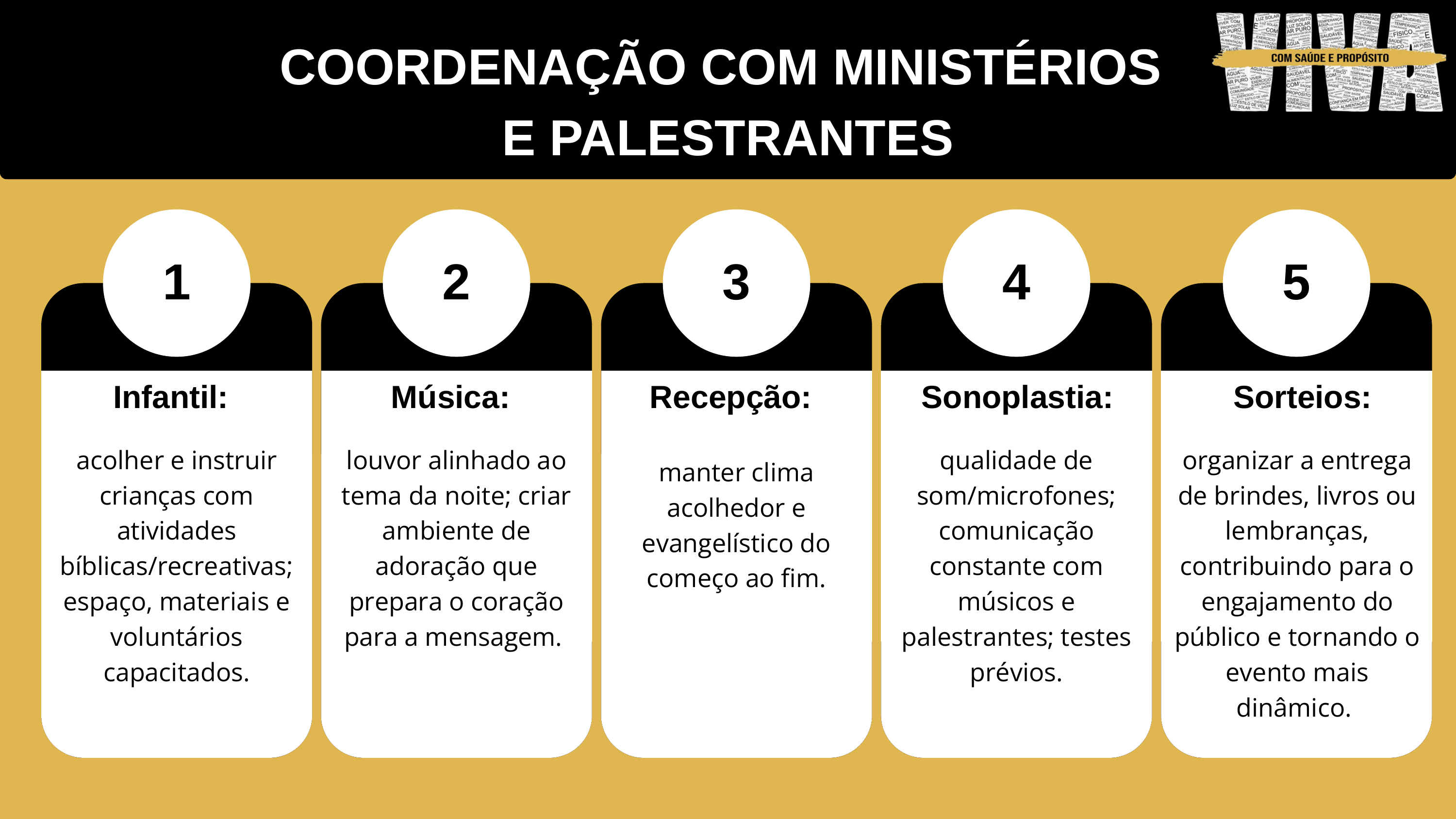

COORDENAÇÃO COM MINISTÉRIOS
E PALESTRANTES

1

2

3

4

5

Infantil:
Música:
Recepção:
Sonoplastia:
Sorteios:
acolher e instruir crianças com atividades bíblicas/recreativas; espaço, materiais e voluntários capacitados.
louvor alinhado ao tema da noite; criar ambiente de adoração que prepara o coração para a mensagem.
qualidade de som/microfones; comunicação constante com músicos e palestrantes; testes prévios.
organizar a entrega de brindes, livros ou lembranças, contribuindo para o engajamento do público e tornando o evento mais dinâmico.
manter clima acolhedor e evangelístico do começo ao fim.